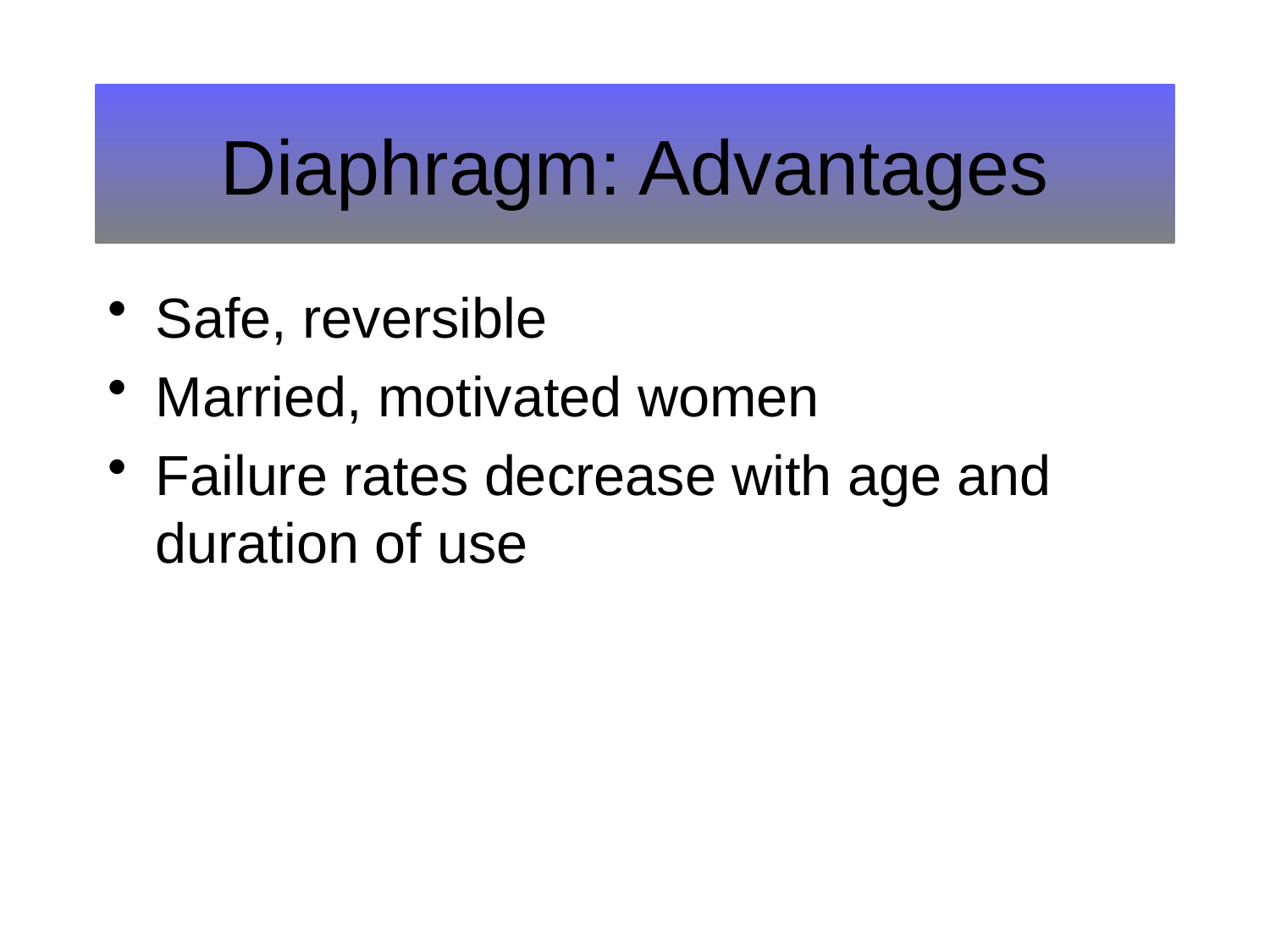

# Diaphragm: Advantages
Safe, reversible
Married, motivated women
Failure rates decrease with age and duration of use